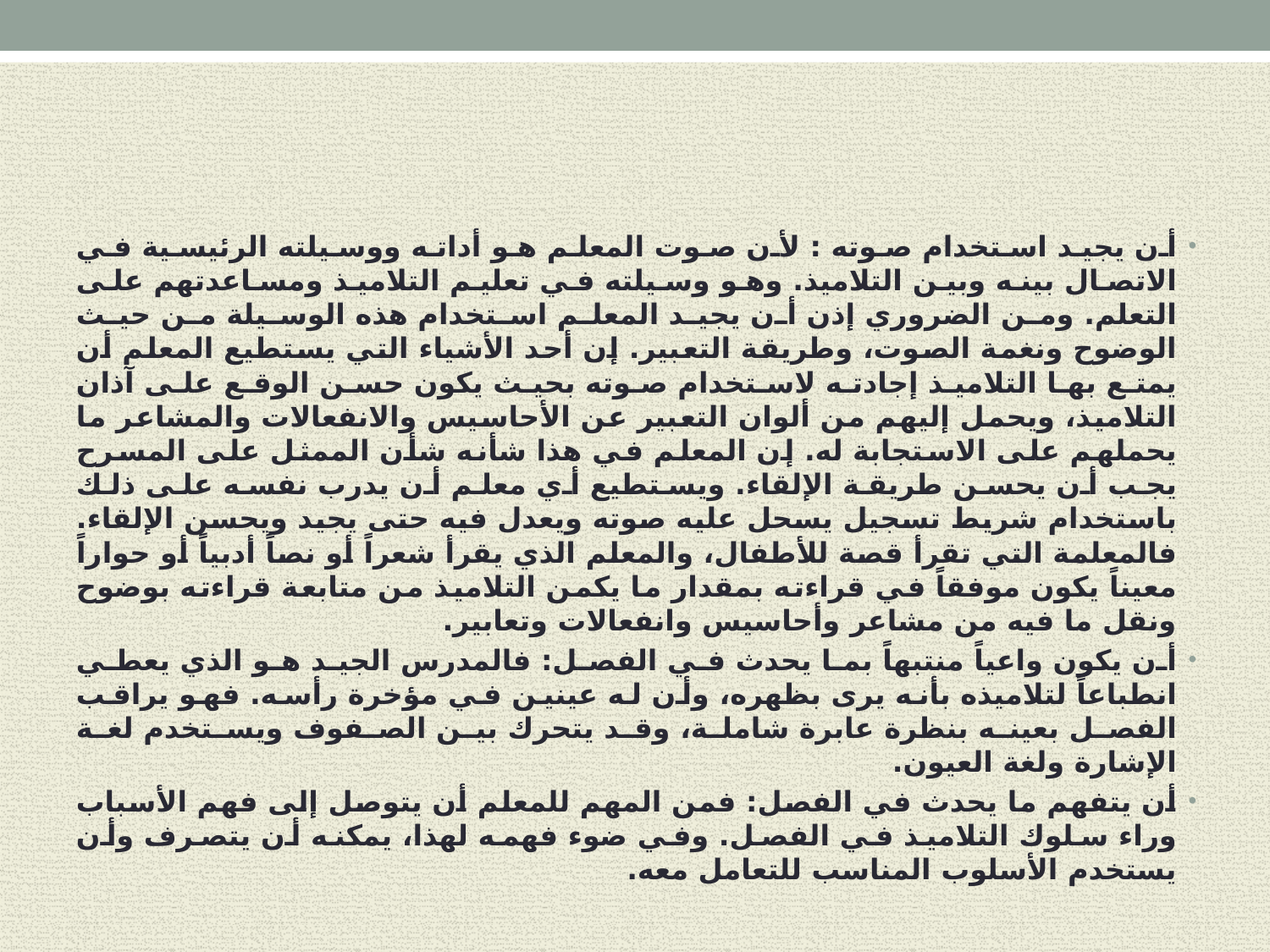

#
أن يجيد استخدام صوته : لأن صوت المعلم هو أداته ووسيلته الرئيسية في الاتصال بينه وبين التلاميذ. وهو وسيلته في تعليم التلاميذ ومساعدتهم على التعلم. ومن الضروري إذن أن يجيد المعلم استخدام هذه الوسيلة من حيث الوضوح ونغمة الصوت، وطريقة التعبير. إن أحد الأشياء التي يستطيع المعلم أن يمتع بها التلاميذ إجادته لاستخدام صوته بحيث يكون حسن الوقع على آذان التلاميذ، ويحمل إليهم من ألوان التعبير عن الأحاسيس والانفعالات والمشاعر ما يحملهم على الاستجابة له. إن المعلم في هذا شأنه شأن الممثل على المسرح يجب أن يحسن طريقة الإلقاء. ويستطيع أي معلم أن يدرب نفسه على ذلك باستخدام شريط تسجيل يسحل عليه صوته ويعدل فيه حتى يجيد ويحسن الإلقاء. فالمعلمة التي تقرأ قصة للأطفال، والمعلم الذي يقرأ شعراً أو نصاً أدبياً أو حواراً معيناً يكون موفقاً في قراءته بمقدار ما يكمن التلاميذ من متابعة قراءته بوضوح ونقل ما فيه من مشاعر وأحاسيس وانفعالات وتعابير.
أن يكون واعياً منتبهاً بما يحدث في الفصل: فالمدرس الجيد هو الذي يعطي انطباعاً لتلاميذه بأنه يرى بظهره، وأن له عينين في مؤخرة رأسه. فهو يراقب الفصل بعينه بنظرة عابرة شاملة، وقد يتحرك بين الصفوف ويستخدم لغة الإشارة ولغة العيون.
أن يتفهم ما يحدث في الفصل: فمن المهم للمعلم أن يتوصل إلى فهم الأسباب وراء سلوك التلاميذ في الفصل. وفي ضوء فهمه لهذا، يمكنه أن يتصرف وأن يستخدم الأسلوب المناسب للتعامل معه.